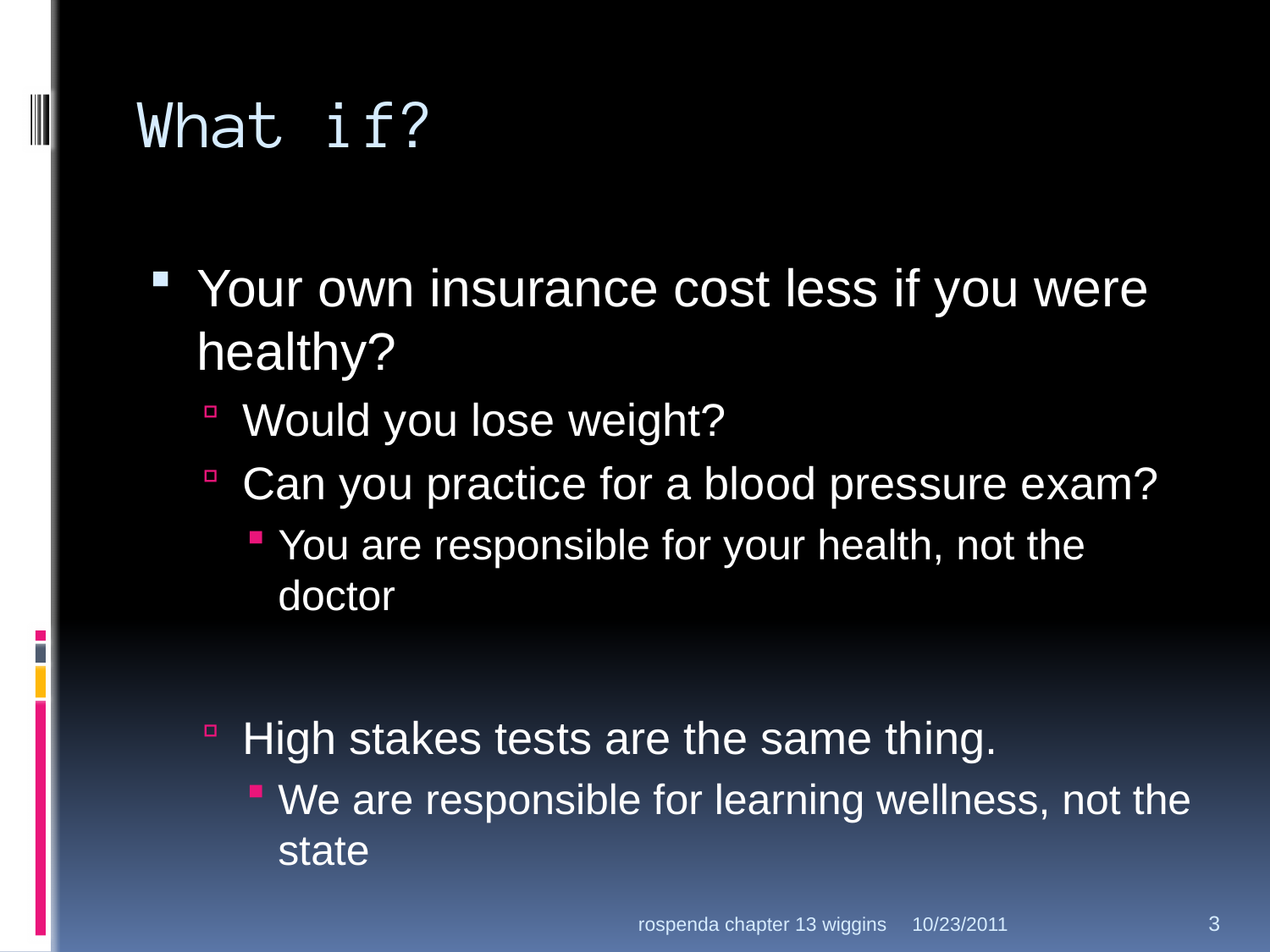

# What if?
Your own insurance cost less if you were healthy?
Would you lose weight?
Can you practice for a blood pressure exam?
You are responsible for your health, not the doctor

High stakes tests are the same thing.
We are responsible for learning wellness, not the state
rospenda chapter 13 wiggins
10/23/2011
3